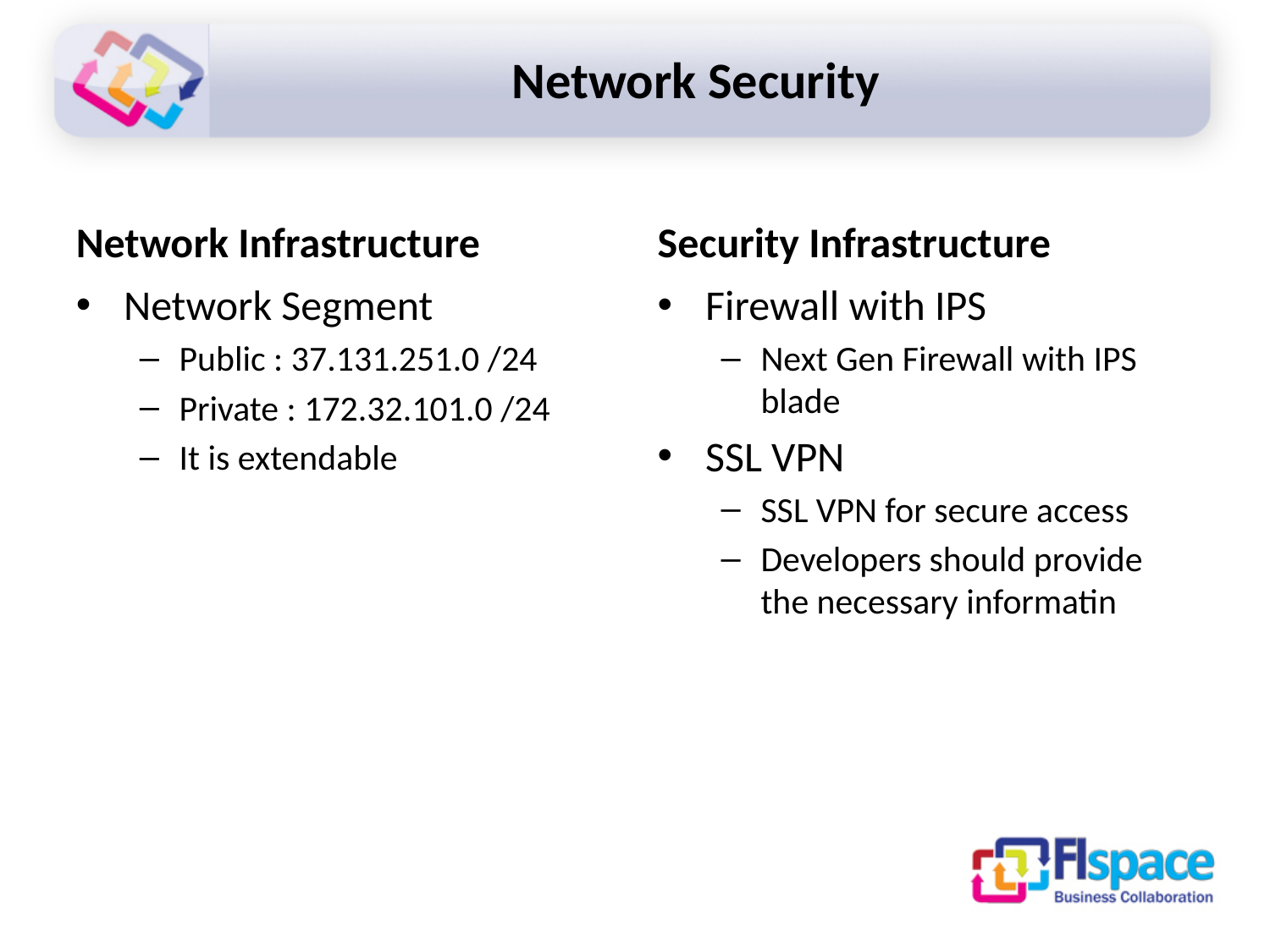

# Network Security
Network Infrastructure
Security Infrastructure
Network Segment
Public : 37.131.251.0 /24
Private : 172.32.101.0 /24
It is extendable
Firewall with IPS
Next Gen Firewall with IPS blade
SSL VPN
SSL VPN for secure access
Developers should provide the necessary informatin